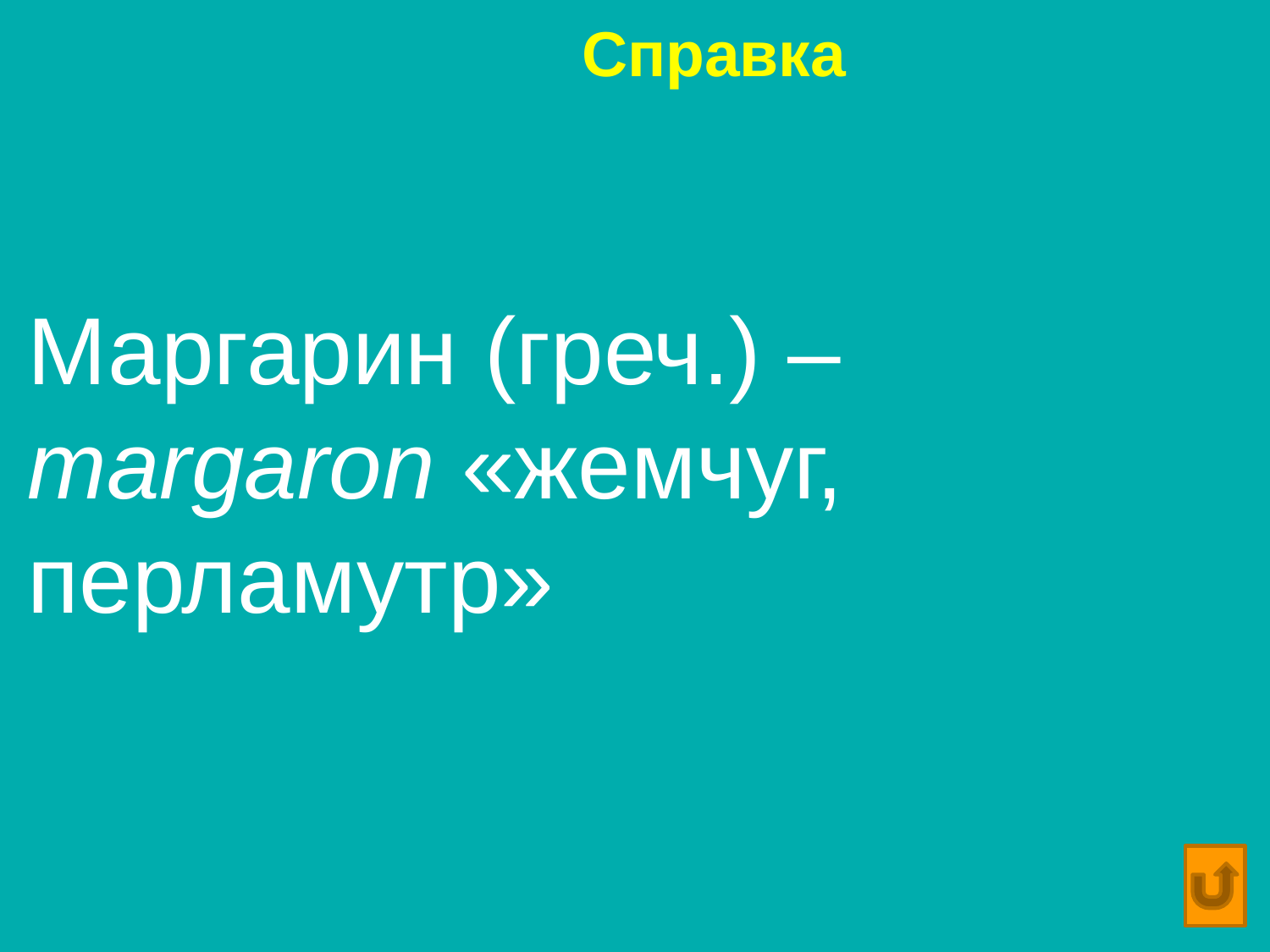

# Справка
Маргарин (греч.) – margaron «жемчуг, перламутр»